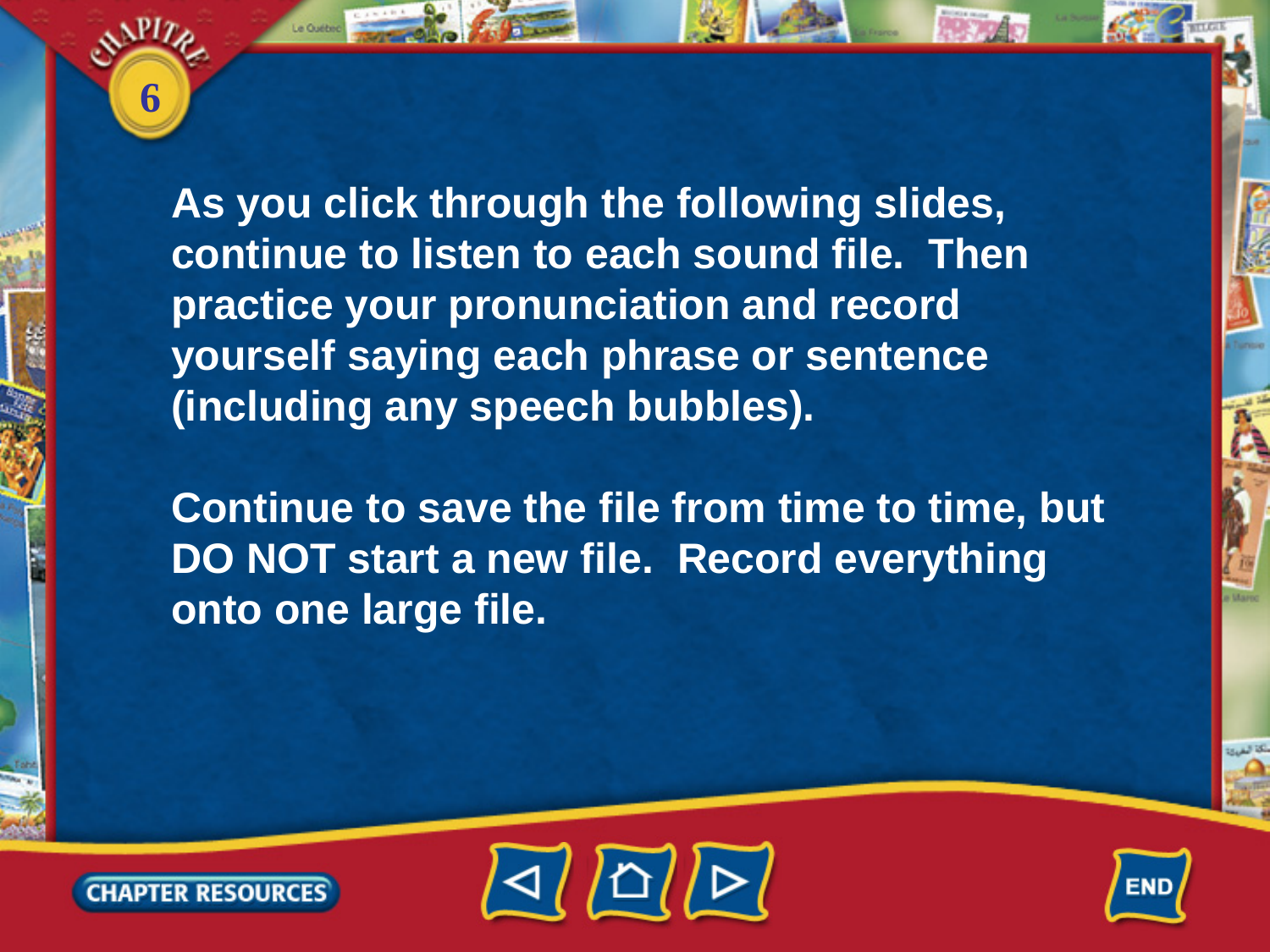

As you click through the following slides, continue to listen to each sound file.  Then practice your pronunciation and record yourself saying each phrase or sentence (including any speech bubbles).

Continue to save the file from time to time, but DO NOT start a new file.  Record everything onto one large file.